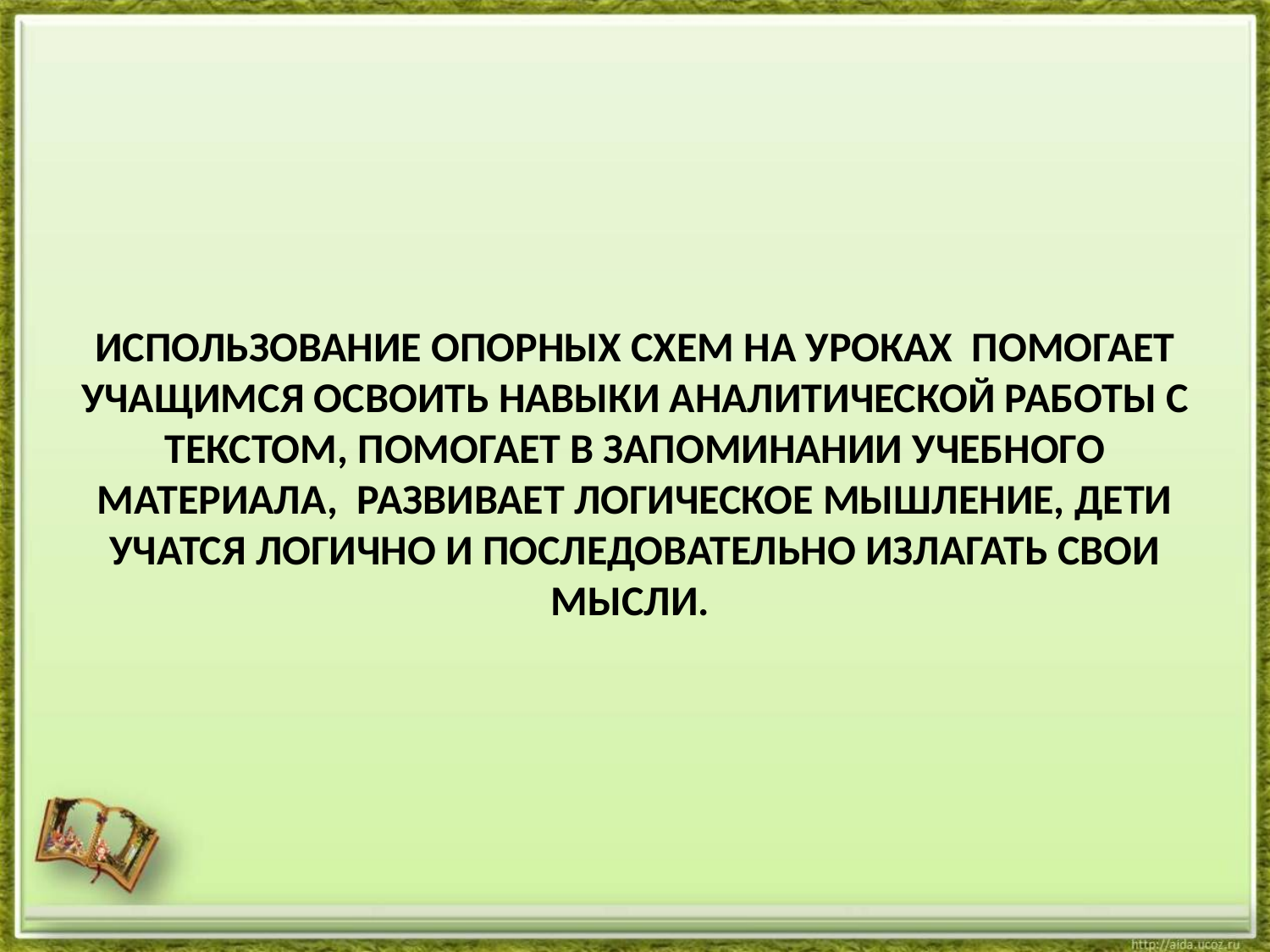

# использование опорных схем на уроках  помогает учащимся освоить навыки аналитической работы с текстом, помогает в запоминании учебного материала,  развивает логическое мышление, дети учатся логично и последовательно излагать свои мысли.